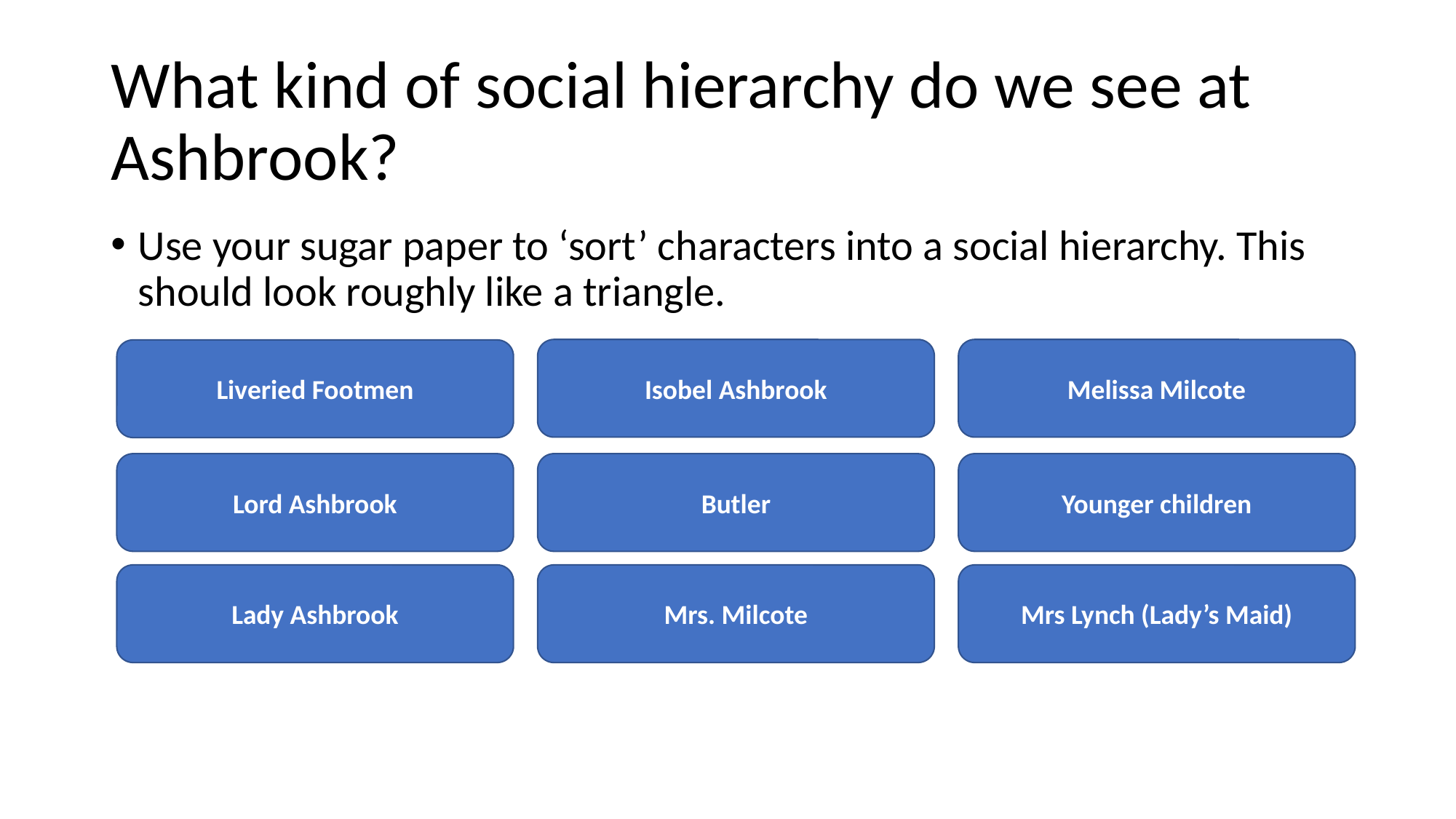

# What kind of social hierarchy do we see at Ashbrook?
Use your sugar paper to ‘sort’ characters into a social hierarchy. This should look roughly like a triangle.
Melissa Milcote
Isobel Ashbrook
Liveried Footmen
Lord Ashbrook
Butler
Younger children
Lady Ashbrook
Mrs. Milcote
Mrs Lynch (Lady’s Maid)